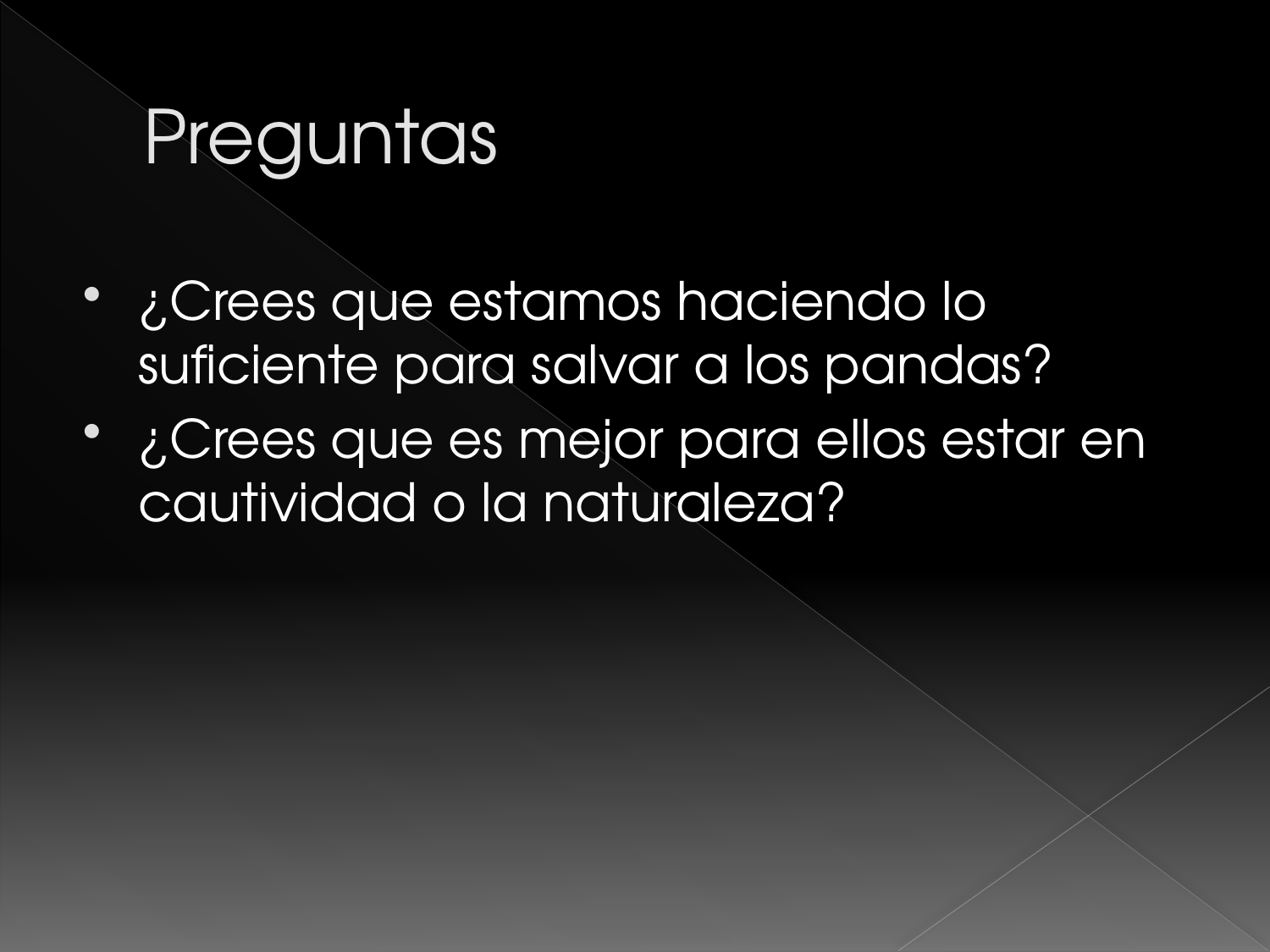

# Preguntas
¿Crees que estamos haciendo lo suficiente para salvar a los pandas?
¿Crees que es mejor para ellos estar en cautividad o la naturaleza?